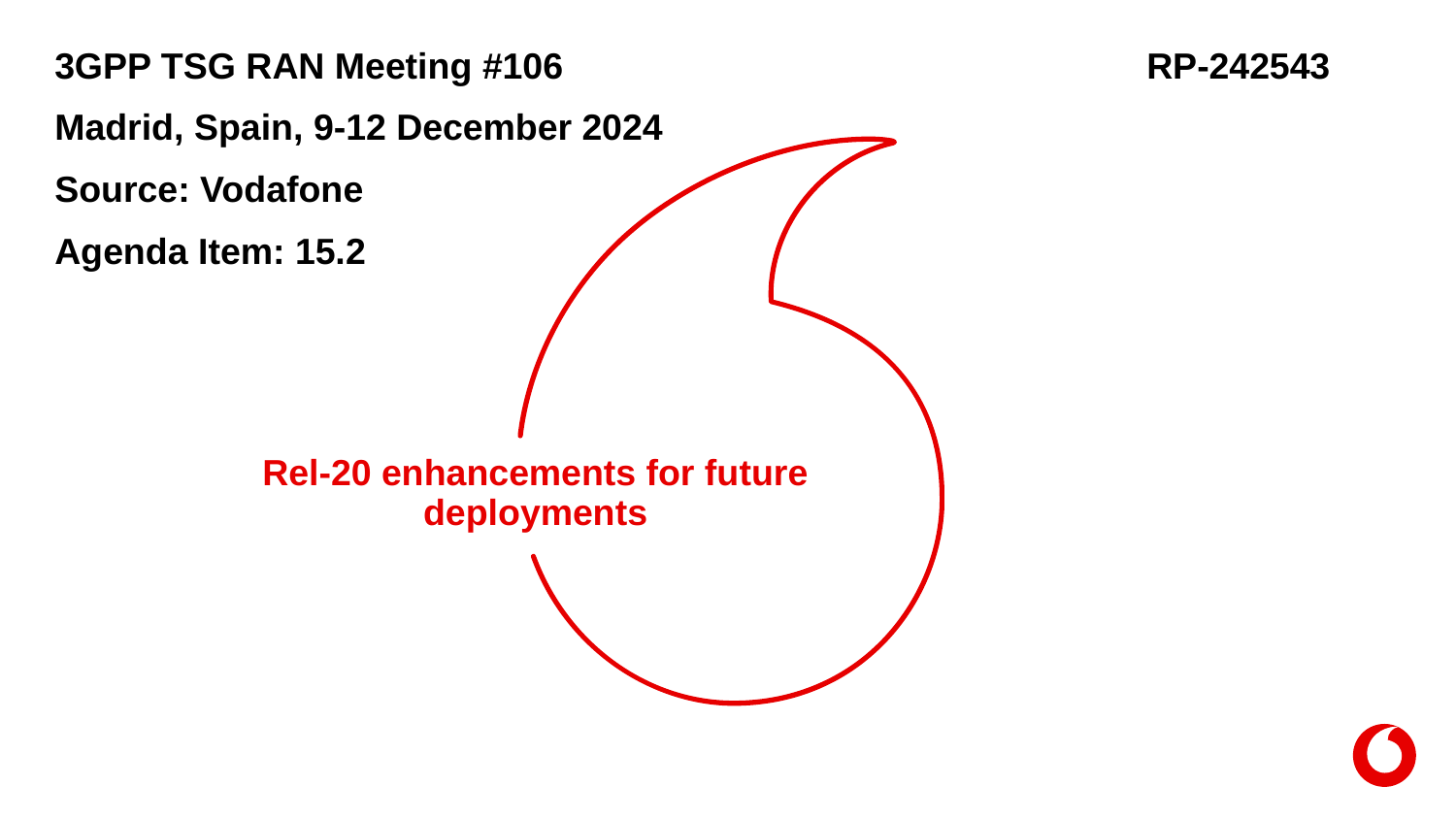

3GPP TSG RAN Meeting #106				  RP-242543
Madrid, Spain, 9-12 December 2024
Source: Vodafone
Agenda Item: 15.2

# Rel-20 enhancements for future deployments